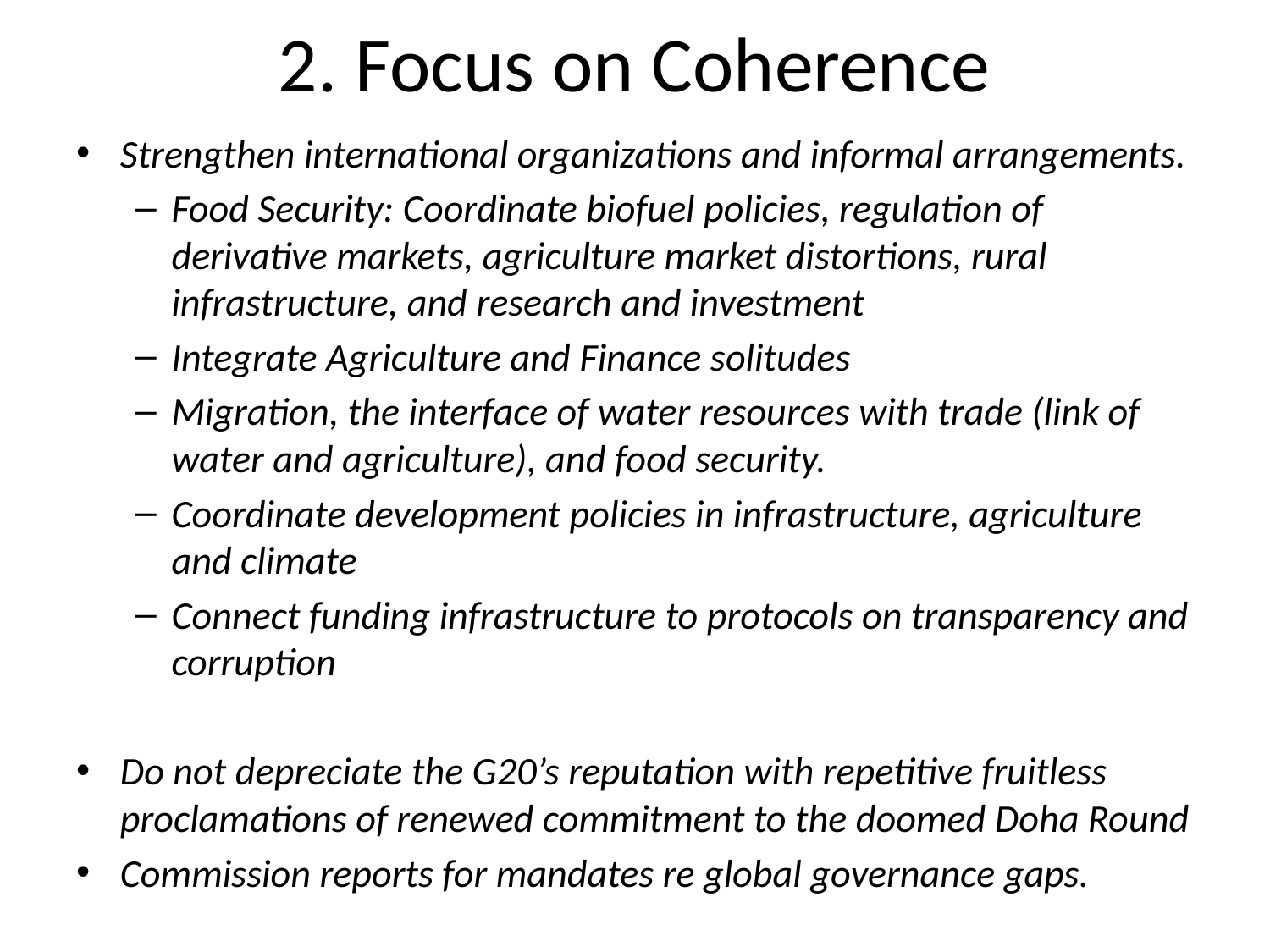

# 2. Focus on Coherence
Strengthen international organizations and informal arrangements.
Food Security: Coordinate biofuel policies, regulation of derivative markets, agriculture market distortions, rural infrastructure, and research and investment
Integrate Agriculture and Finance solitudes
Migration, the interface of water resources with trade (link of water and agriculture), and food security.
Coordinate development policies in infrastructure, agriculture and climate
Connect funding infrastructure to protocols on transparency and corruption

Do not depreciate the G20’s reputation with repetitive fruitless proclamations of renewed commitment to the doomed Doha Round
Commission reports for mandates re global governance gaps.